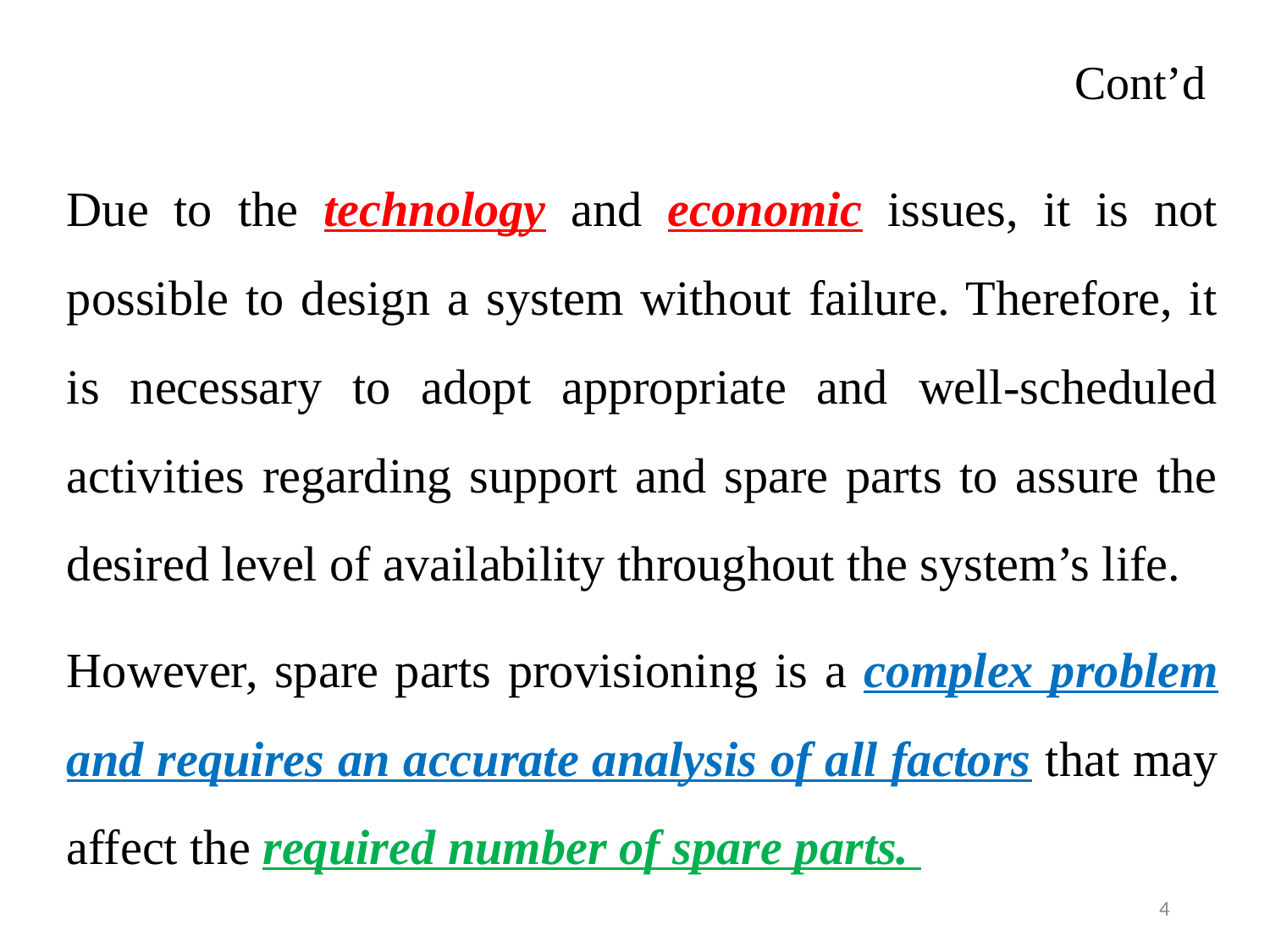

# Cont’d
Due to the technology and economic issues, it is not possible to design a system without failure. Therefore, it is necessary to adopt appropriate and well-scheduled activities regarding support and spare parts to assure the desired level of availability throughout the system’s life.
However, spare parts provisioning is a complex problem and requires an accurate analysis of all factors that may affect the required number of spare parts.
4